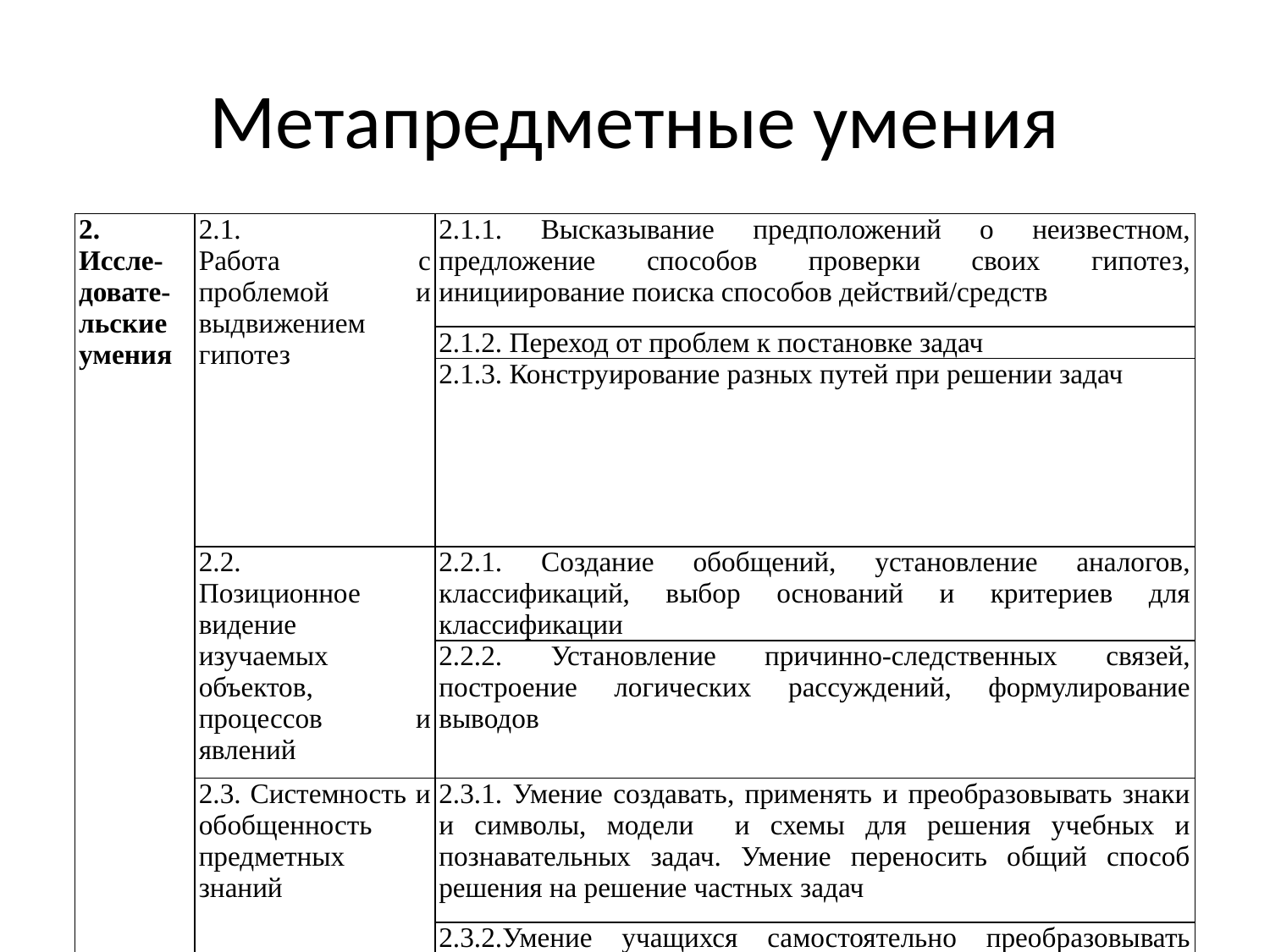

# Метапредметные умения
| 2. Иссле-довате-льские умения | 2.1. Работа с проблемой и выдвижением гипотез | 2.1.1. Высказывание предположений о неизвестном, предложение способов проверки своих гипотез, инициирование поиска способов действий/средств |
| --- | --- | --- |
|  |  | 2.1.2. Переход от проблем к постановке задач |
|  |  | 2.1.3. Конструирование разных путей при решении задач |
|  | 2.2. Позиционное видение изучаемых объектов, процессов и явлений | 2.2.1. Создание обобщений, установление аналогов, классификаций, выбор оснований и критериев для классификации |
|  |  | 2.2.2. Установление причинно-следственных связей, построение логических рассуждений, формулирование выводов |
|  | 2.3. Системность и обобщенность предметных знаний | 2.3.1. Умение создавать, применять и преобразовывать знаки и символы, модели и схемы для решения учебных и познавательных задач. Умение переносить общий способ решения на решение частных задач |
|  |  | 2.3.2.Умение учащихся самостоятельно преобразовывать исходный способ действия, уже освоенного в обучении, применительно к новому типу задач. |